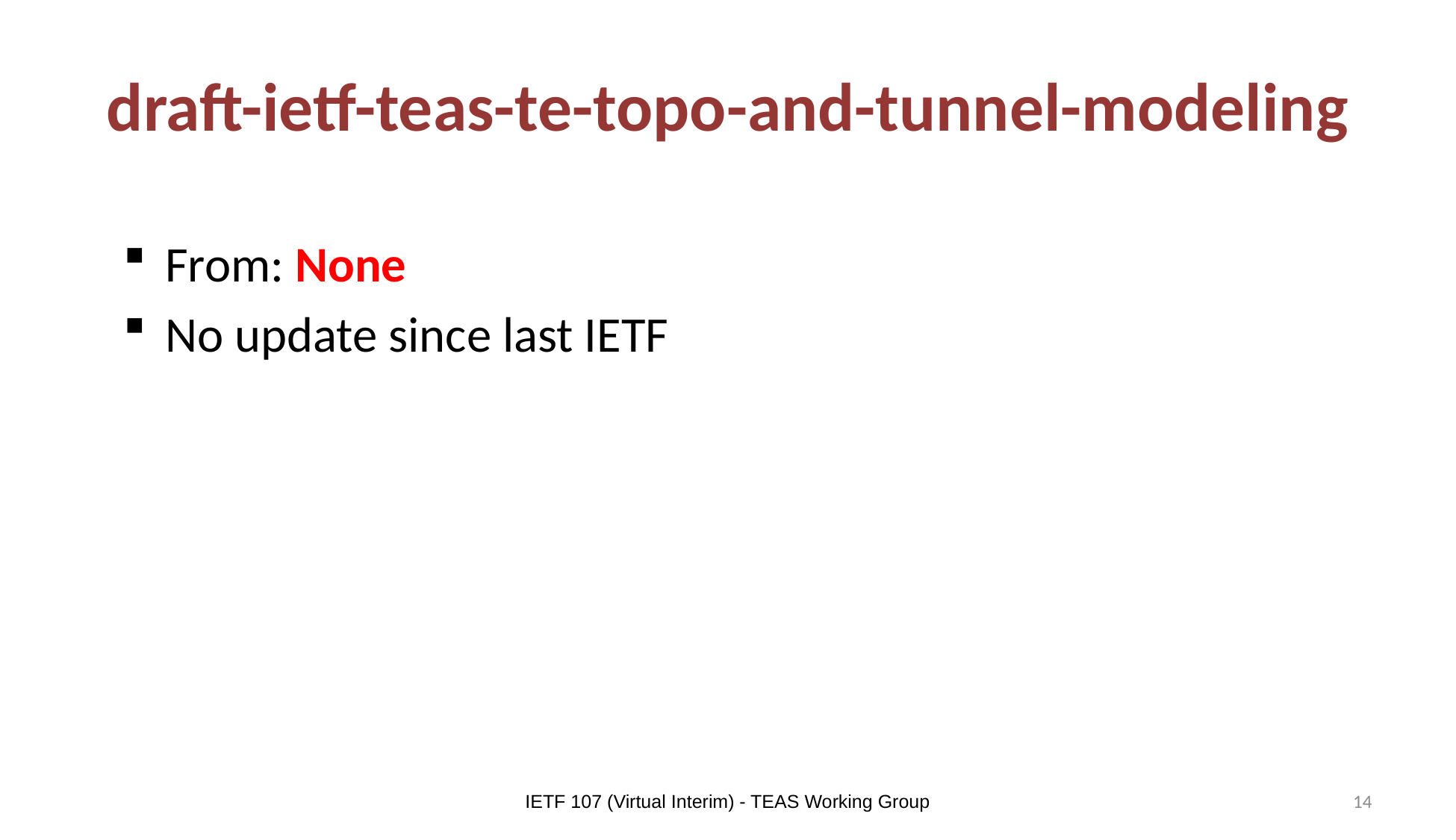

# draft-ietf-teas-te-topo-and-tunnel-modeling
From: None
No update since last IETF
IETF 107 (Virtual Interim) - TEAS Working Group
14